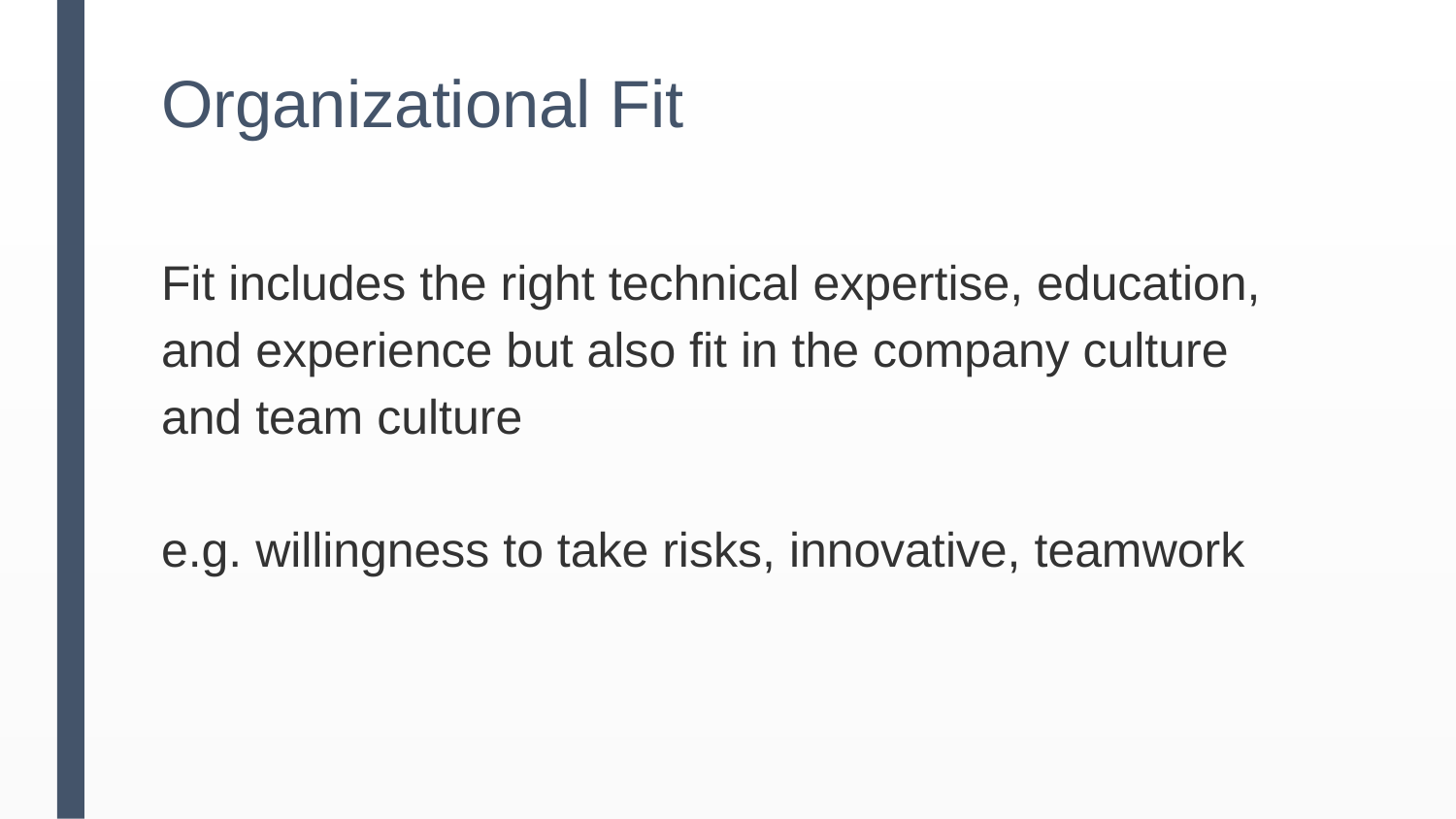

# Organizational Fit
Fit includes the right technical expertise, education, and experience but also fit in the company culture and team culture

e.g. willingness to take risks, innovative, teamwork